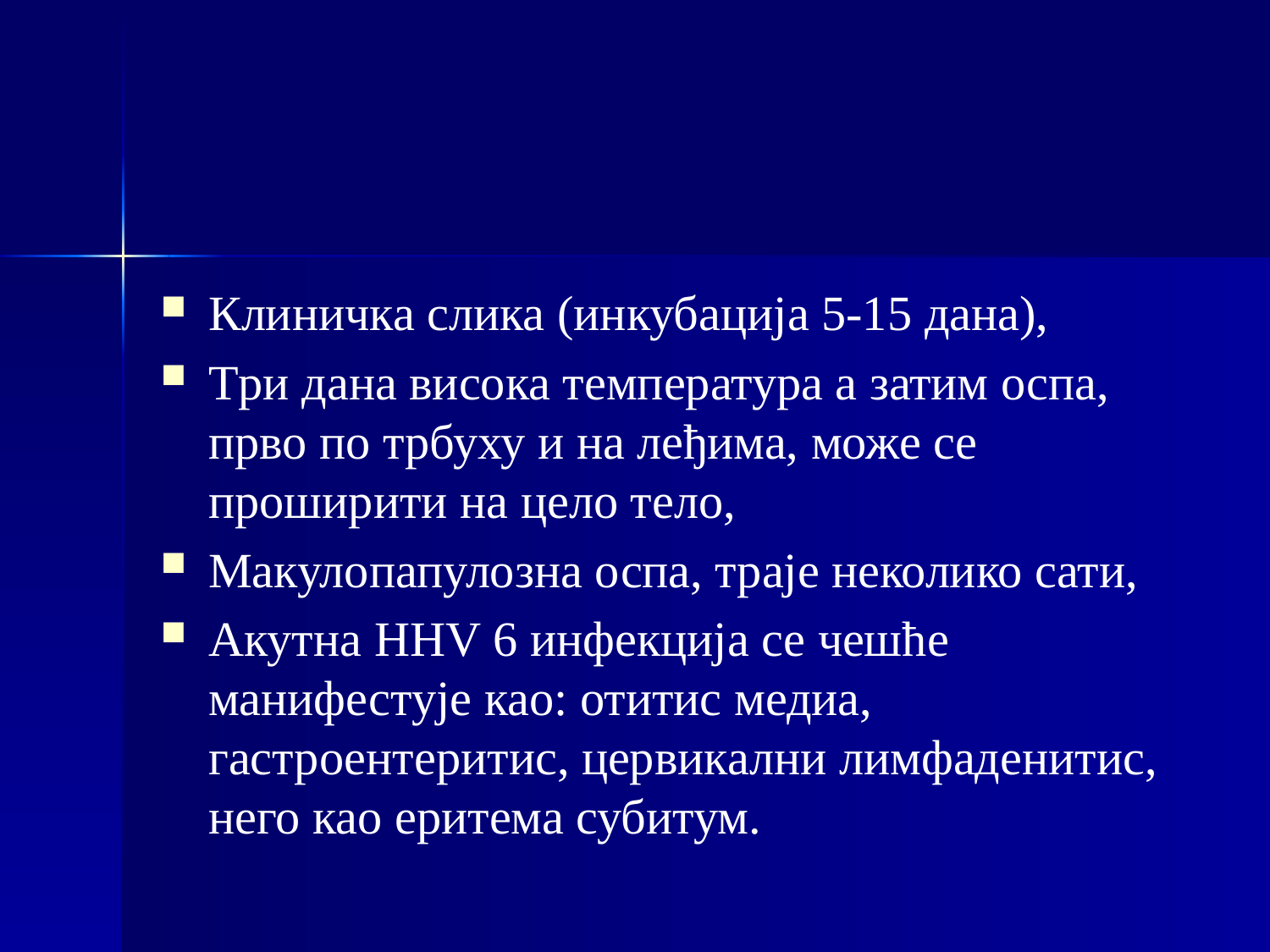

Клиничка слика (инкубација 5-15 дана),
Три дана висока температура а затим оспа, прво по трбуху и на леђима, може се проширити на цело тело,
Макулопапулозна оспа, траје неколико сати,
Акутна HHV 6 инфекција се чешће манифестује као: отитис медиа, гастроентеритис, цервикални лимфаденитис, него као еритема субитум.